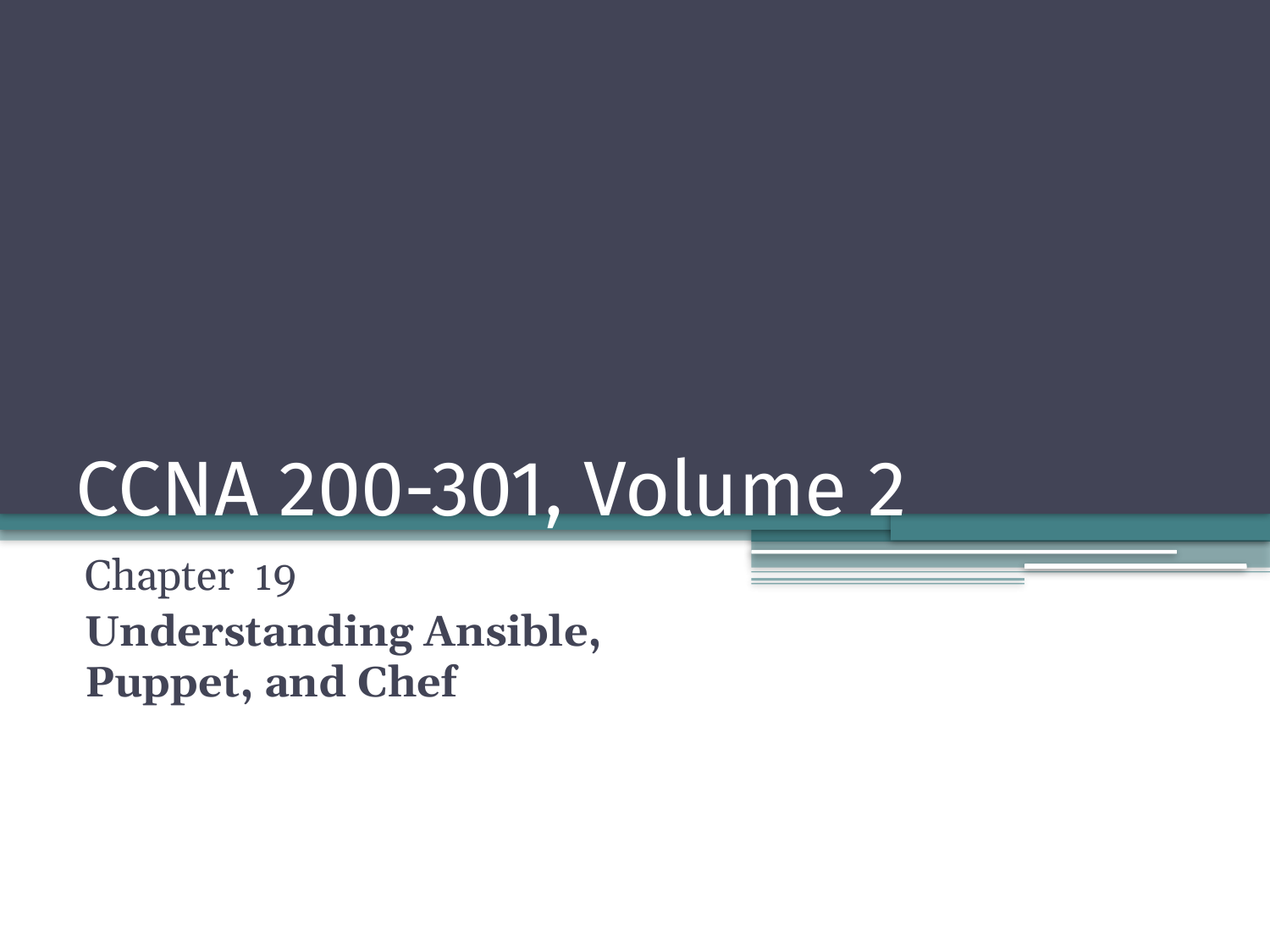

# CCNA 200-301, Volume 2
Chapter  19
Understanding Ansible, Puppet, and Chef